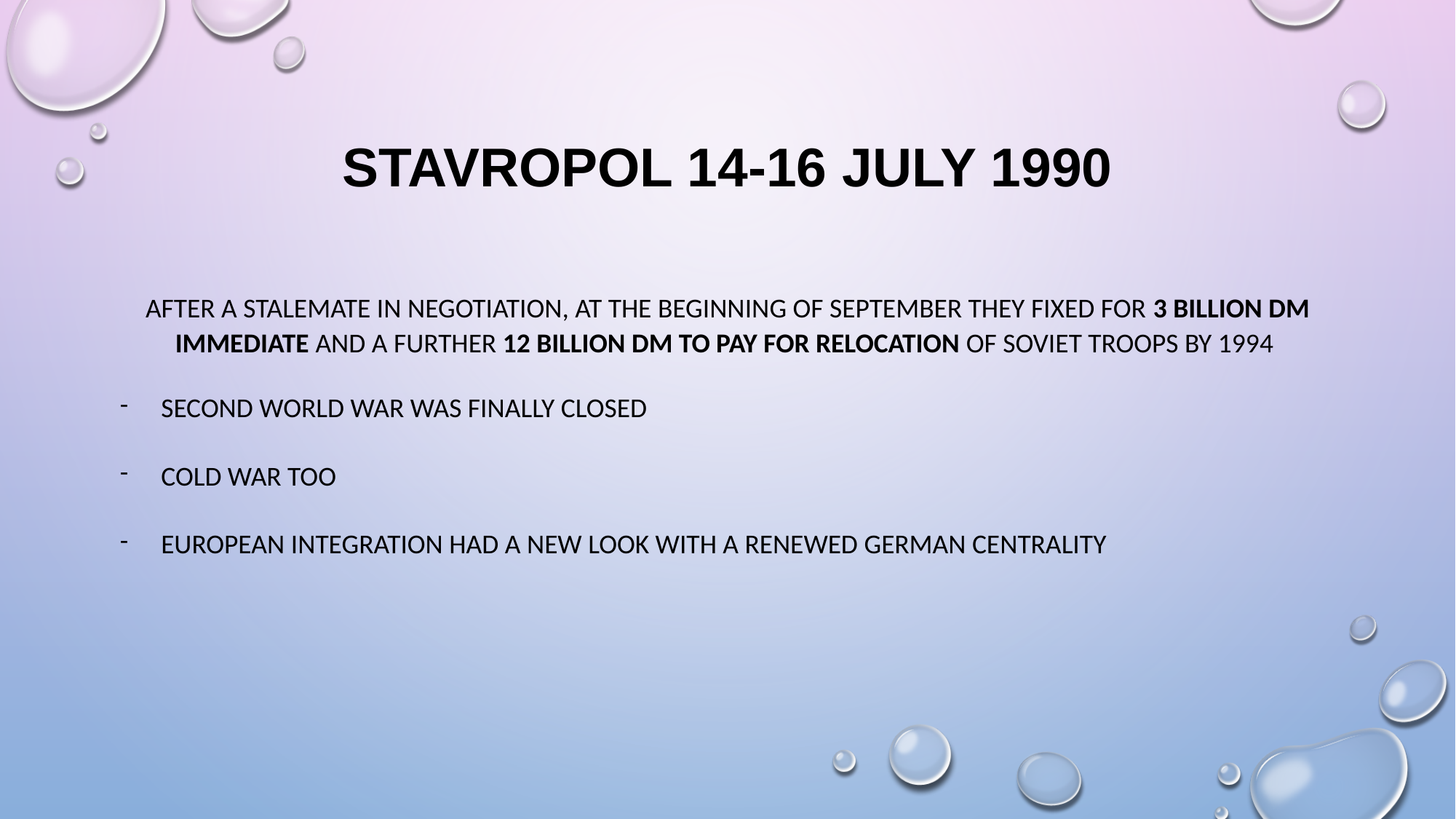

# STAVROPOL 14-16 JULY 1990
After a stalemate in negotiation, at the beginning of September they fixed for 3 billion DM immediate and a further 12 billion DM to pay for relocation of Soviet troops by 1994
Second World War was finally closed
Cold War too
European Integration had a new look with a renewed German centrality